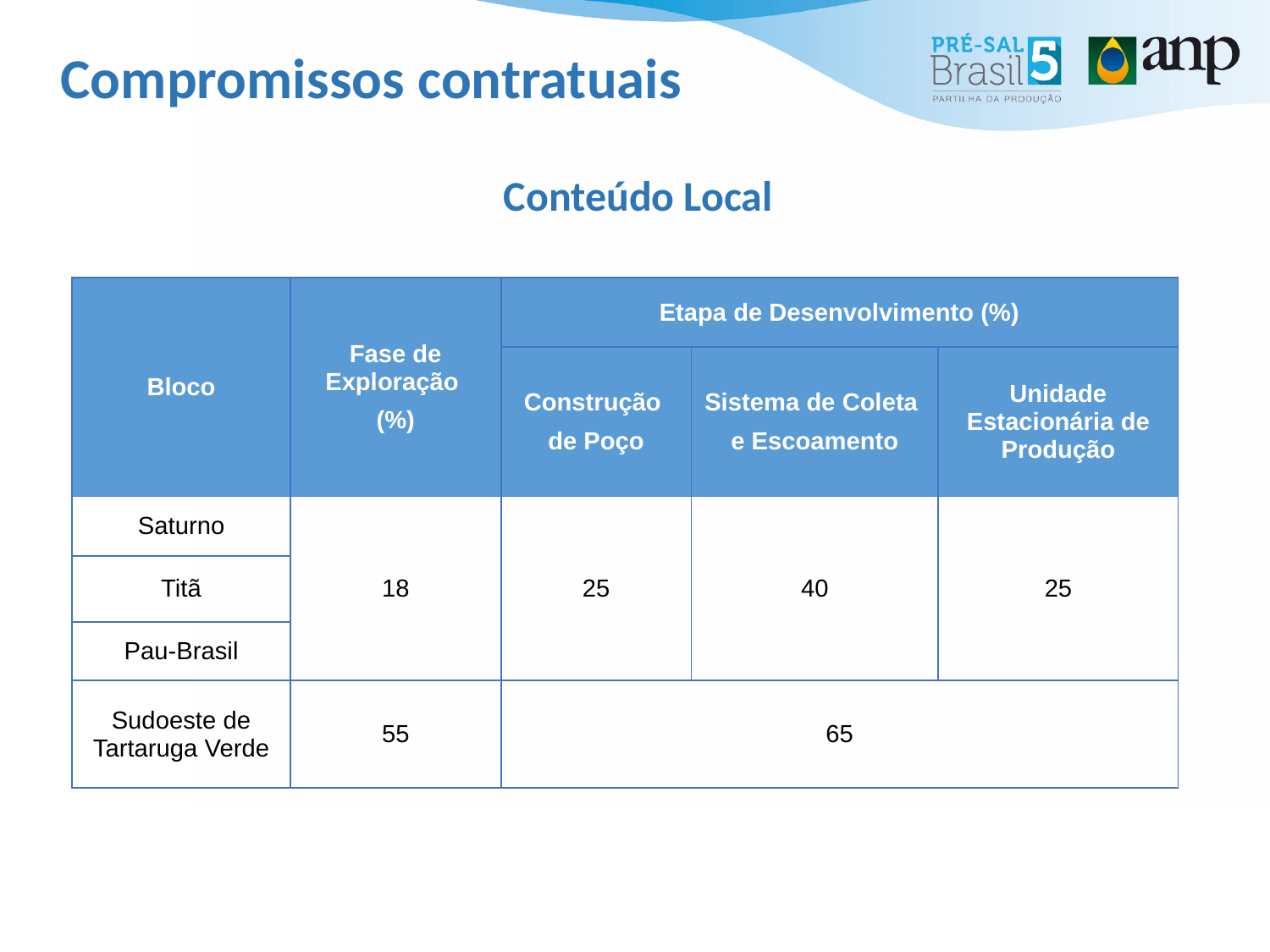

# Compromissos contratuais
Conteúdo Local
| Bloco | Fase de Exploração (%) | Etapa de Desenvolvimento (%) |  |  |
| --- | --- | --- | --- | --- |
|  |  | Construção de Poço | Sistema de Coleta e Escoamento | Unidade Estacionária de Produção |
| Saturno | 18 | 25 | 40 | 25 |
| Titã |  |  |  |  |
| Pau-Brasil |  |  |  |  |
| Sudoeste de Tartaruga Verde | 55 | 65 |  |  |